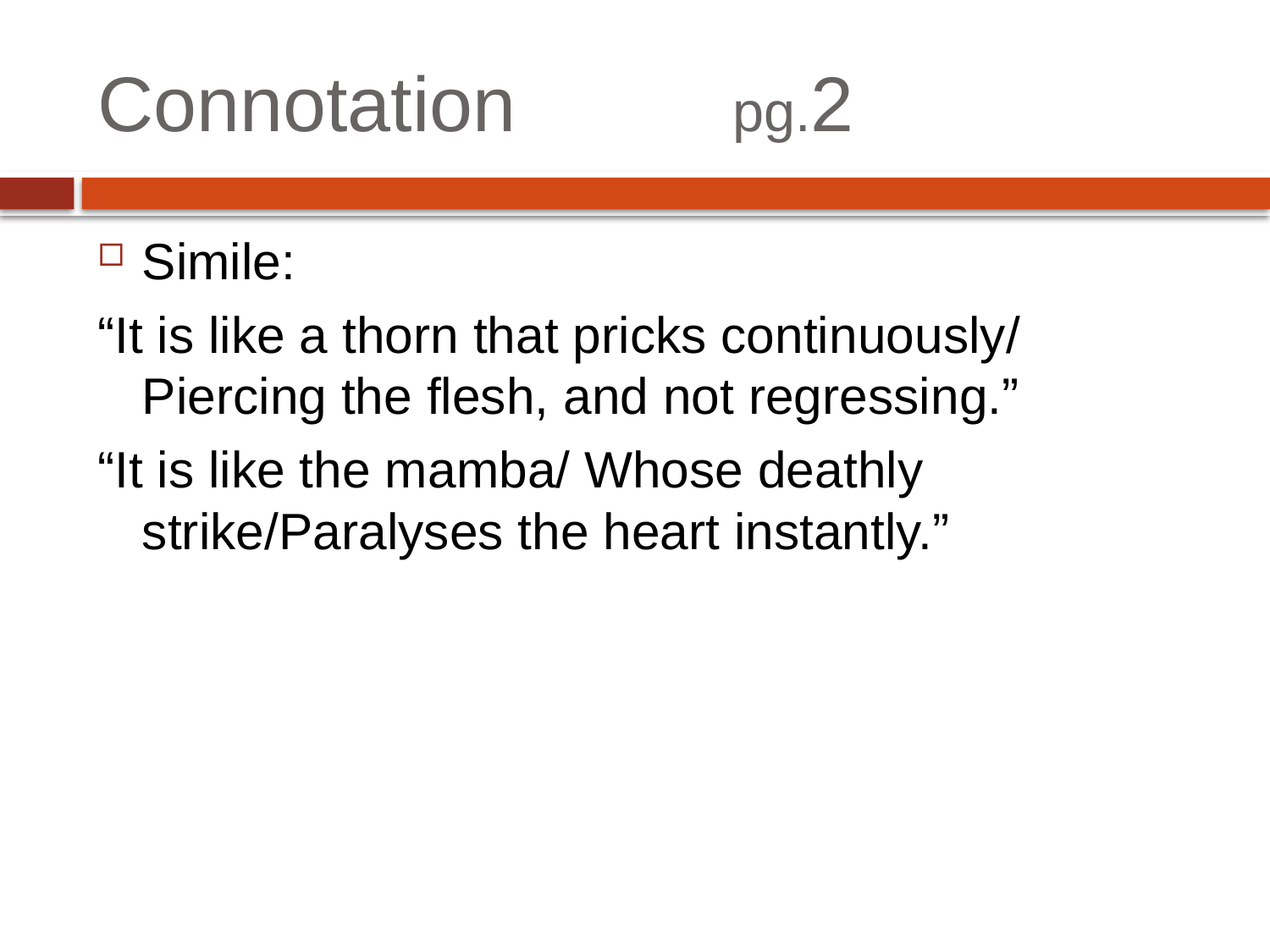

# Connotation 		pg.2
Simile:
“It is like a thorn that pricks continuously/ Piercing the flesh, and not regressing.”
“It is like the mamba/ Whose deathly strike/Paralyses the heart instantly.”